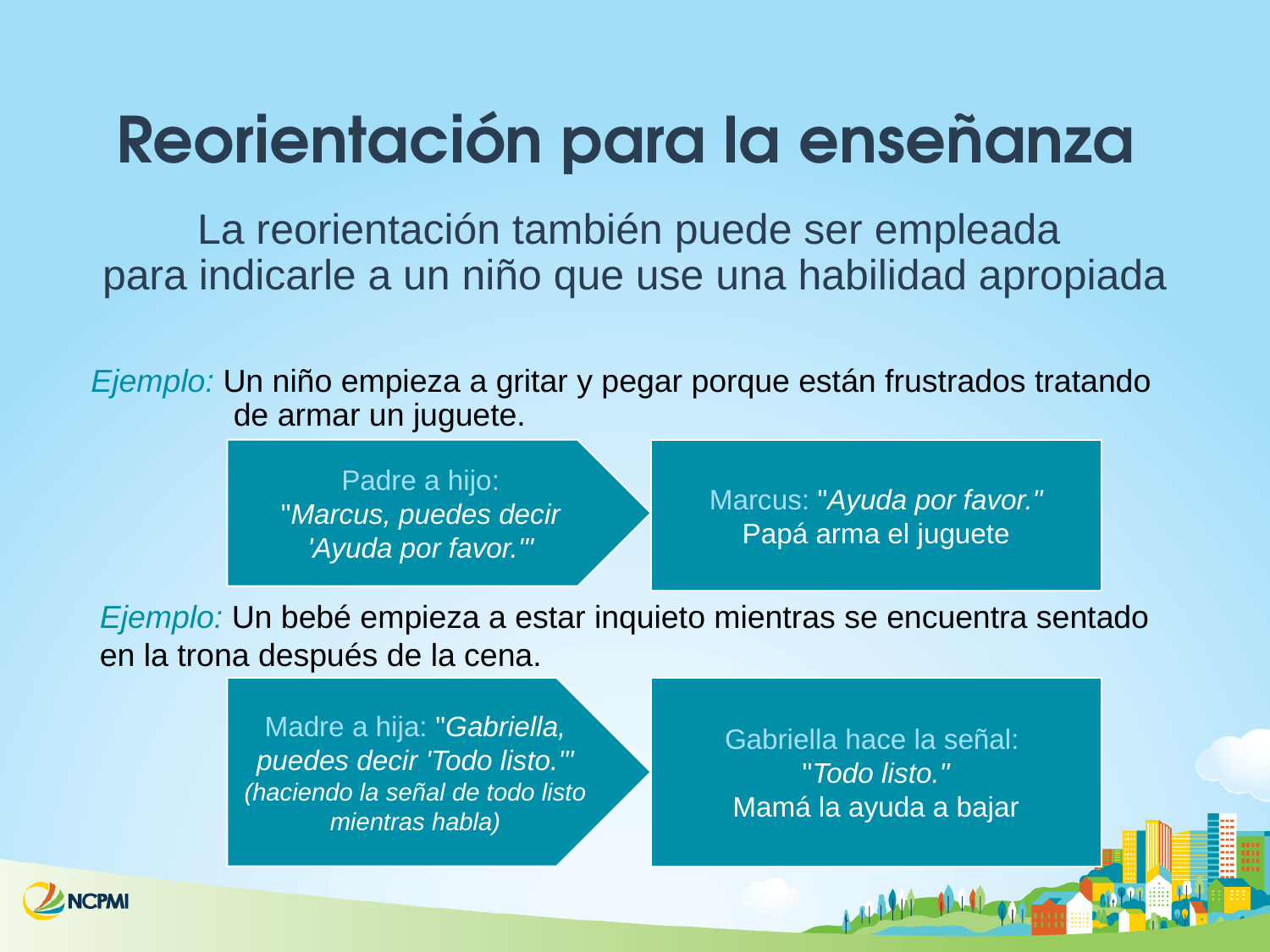

# Reorientación para la enseñanza
La reorientación también puede ser empleada
para indicarle a un niño que use una habilidad apropiada
Ejemplo: Un niño empieza a gritar y pegar porque están frustrados tratando de armar un juguete.
Padre a hijo:
"Marcus, puedes decir 'Ayuda por favor.'"
Marcus: "Ayuda por favor."
Papá arma el juguete
Ejemplo: Un bebé empieza a estar inquieto mientras se encuentra sentado en la trona después de la cena.
Madre a hija: "Gabriella, puedes decir 'Todo listo.'" (haciendo la señal de todo listo mientras habla)
Gabriella hace la señal:
"Todo listo."
Mamá la ayuda a bajar